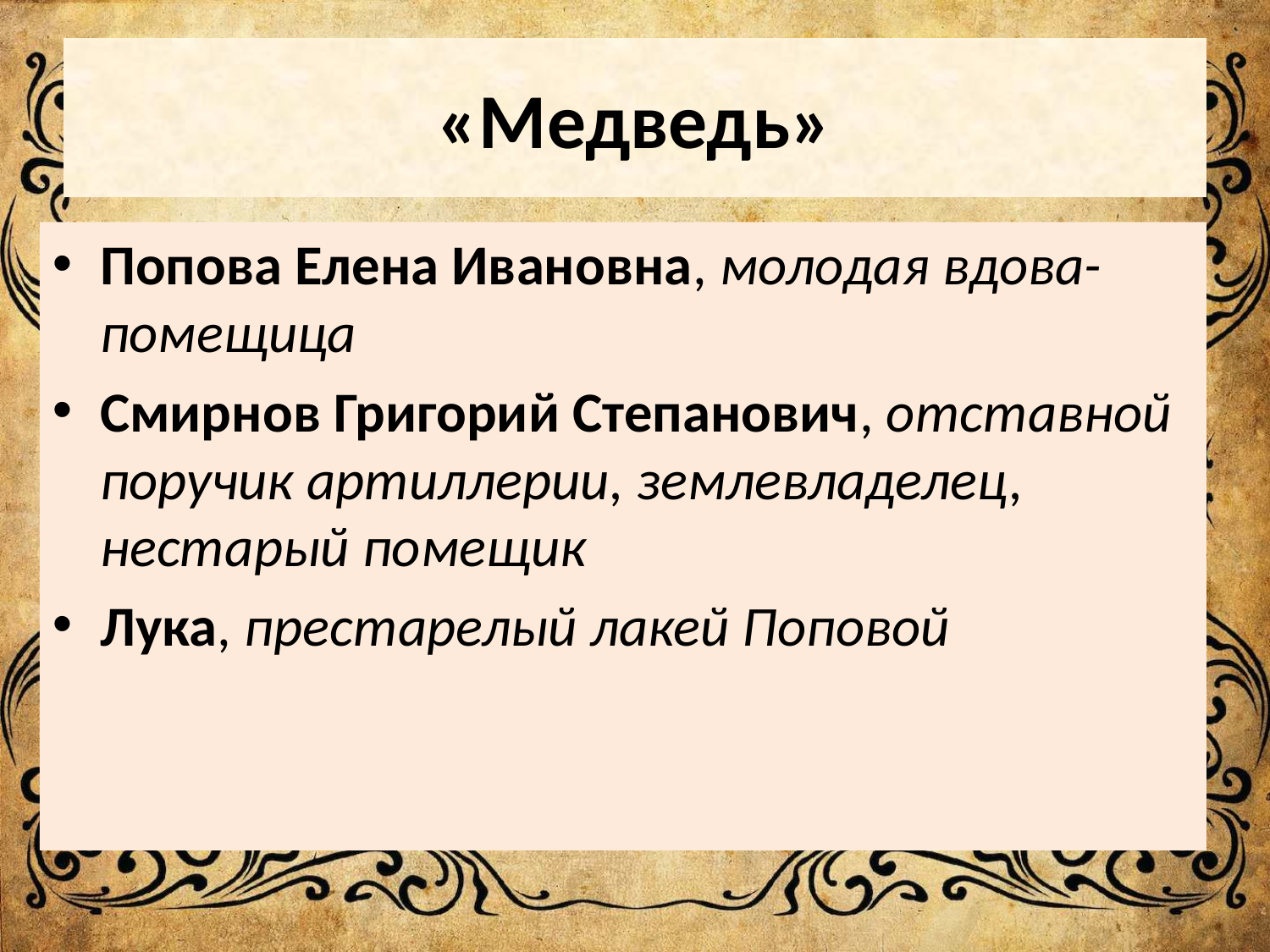

# «Медведь»
Попова Елена Ивановна, молодая вдова-помещица
Смирнов Григорий Степанович, отставной поручик артиллерии, землевладелец, нестарый помещик
Лука, престарелый лакей Поповой